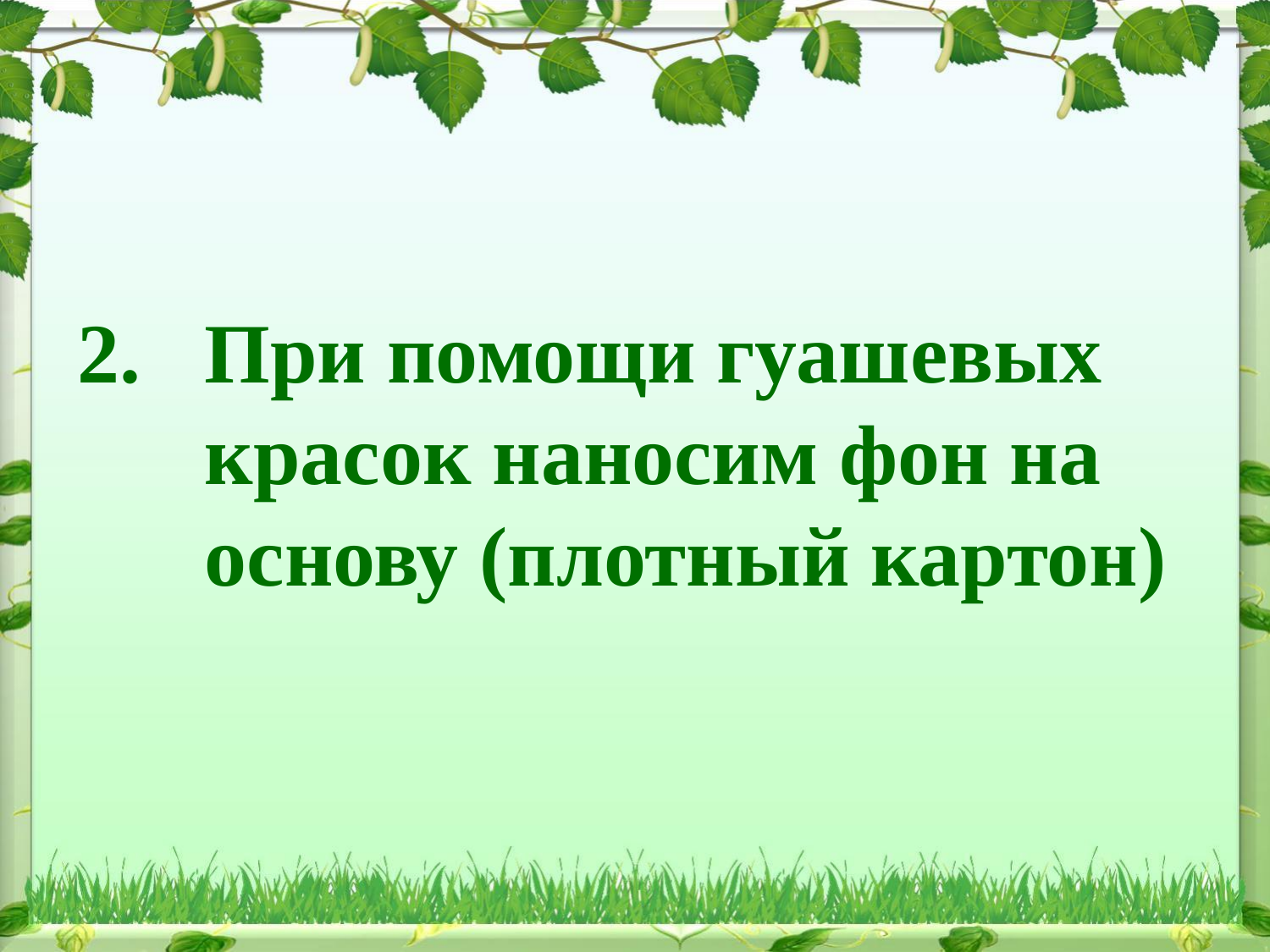

# При помощи гуашевых красок наносим фон на основу (плотный картон)